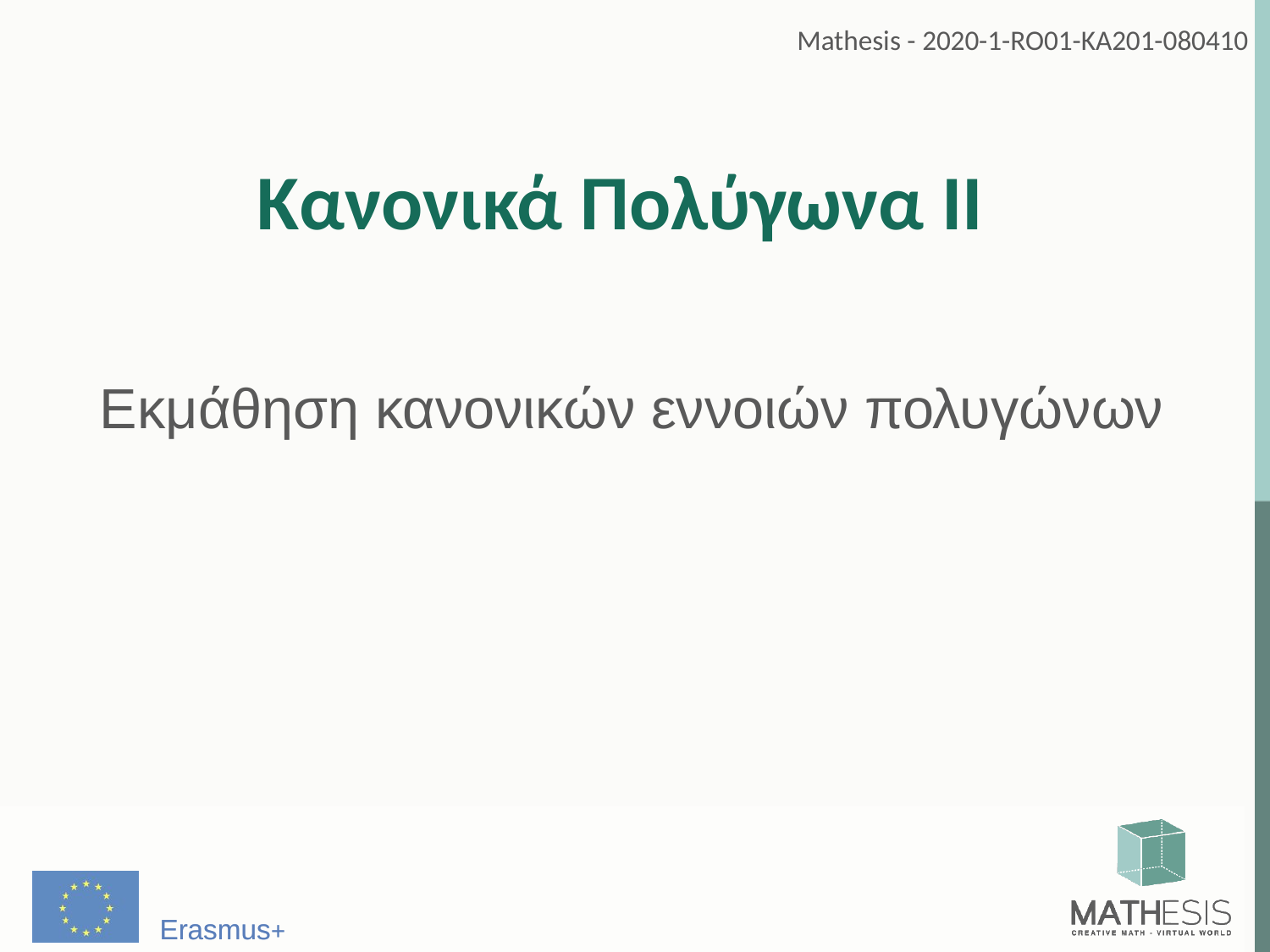

# Κανονικά Πολύγωνα ΙΙ
Εκμάθηση κανονικών εννοιών πολυγώνων